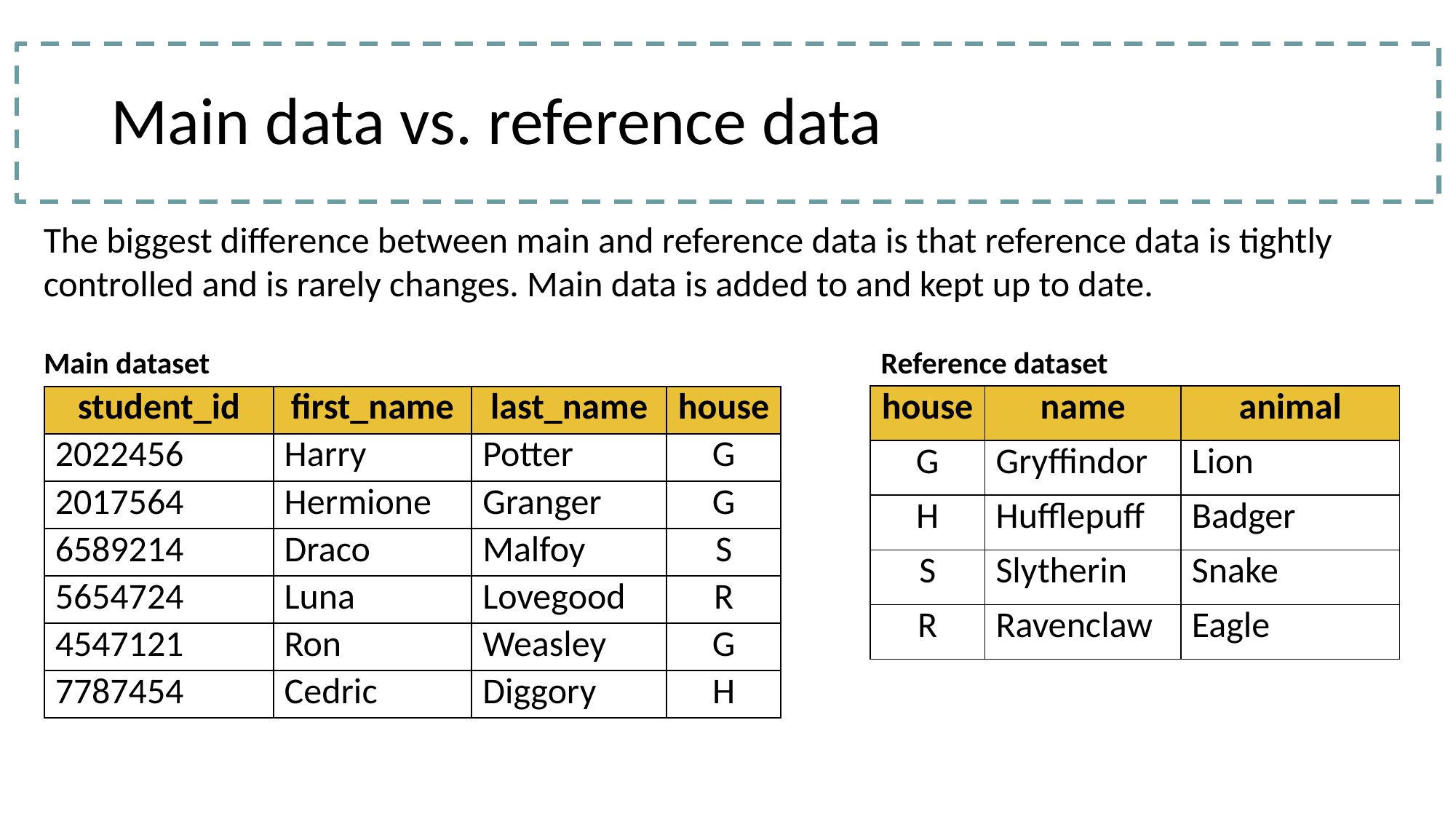

# Main data vs. reference data
The biggest difference between main and reference data is that reference data is tightly controlled and is rarely changes. Main data is added to and kept up to date.
Main dataset
Reference dataset
| house | name | animal |
| --- | --- | --- |
| G | Gryffindor | Lion |
| H | Hufflepuff | Badger |
| S | Slytherin | Snake |
| R | Ravenclaw | Eagle |
| student\_id | first\_name | last\_name | house |
| --- | --- | --- | --- |
| 2022456 | Harry | Potter | G |
| 2017564 | Hermione | Granger | G |
| 6589214 | Draco | Malfoy | S |
| 5654724 | Luna | Lovegood | R |
| 4547121 | Ron | Weasley | G |
| 7787454 | Cedric | Diggory | H |